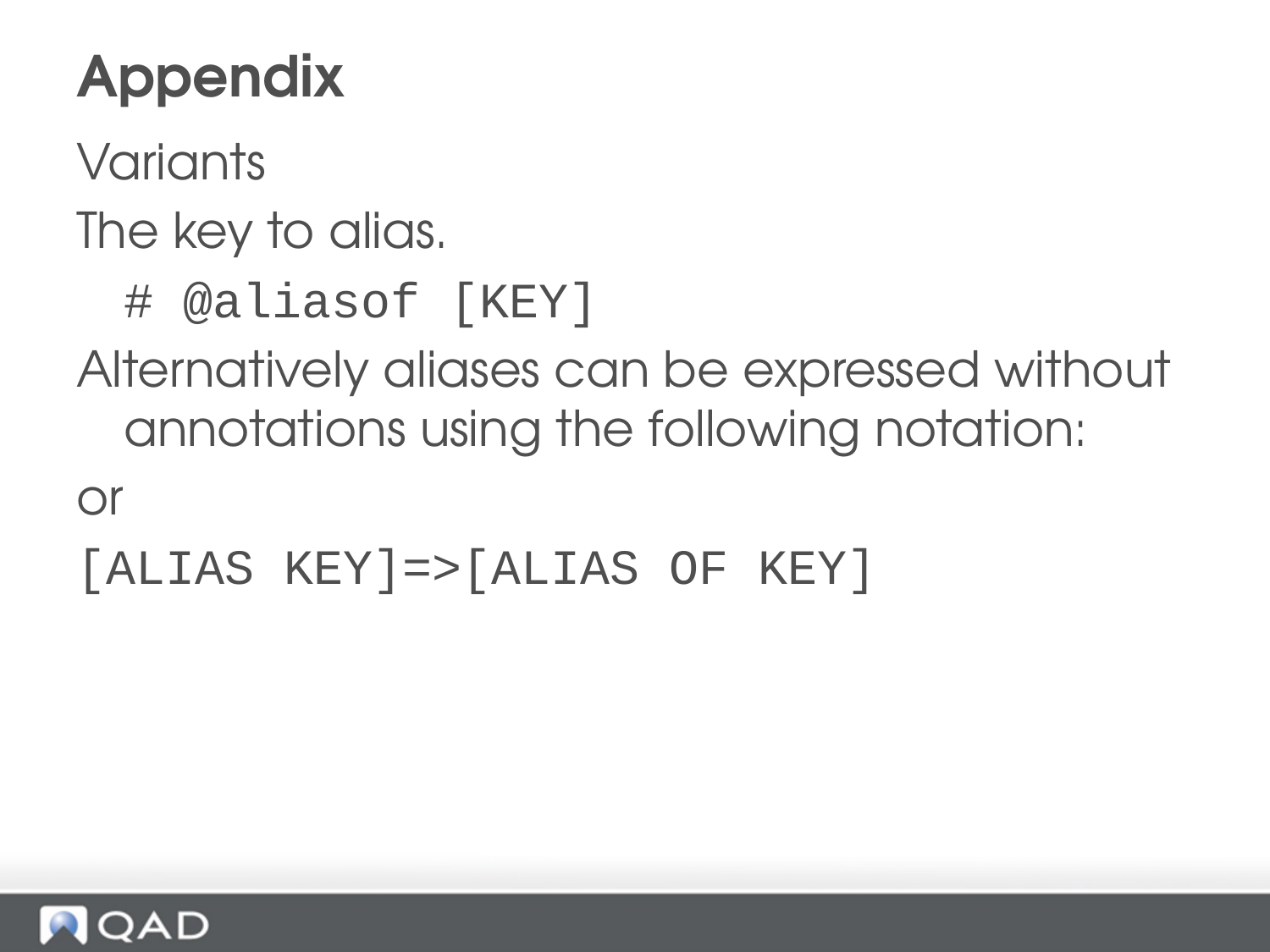

# Appendix
Variants
The key to alias.
	# @aliasof [KEY]
Alternatively aliases can be expressed without annotations using the following notation:
or
[ALIAS KEY]=>[ALIAS OF KEY]